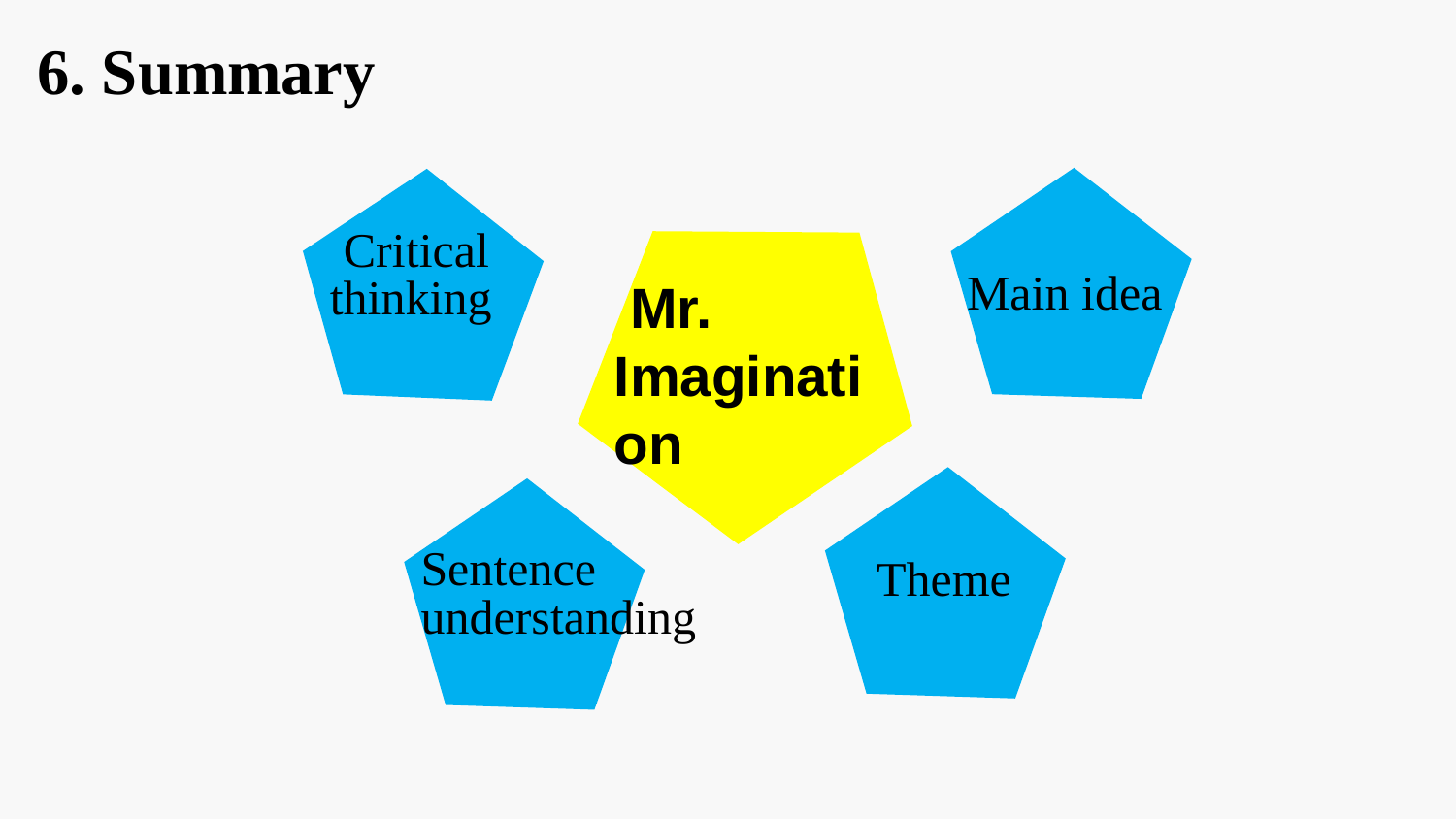

6. Summary

 Critical   thinking

Main idea

 Mr. Imagination

 Theme

Sentence understanding